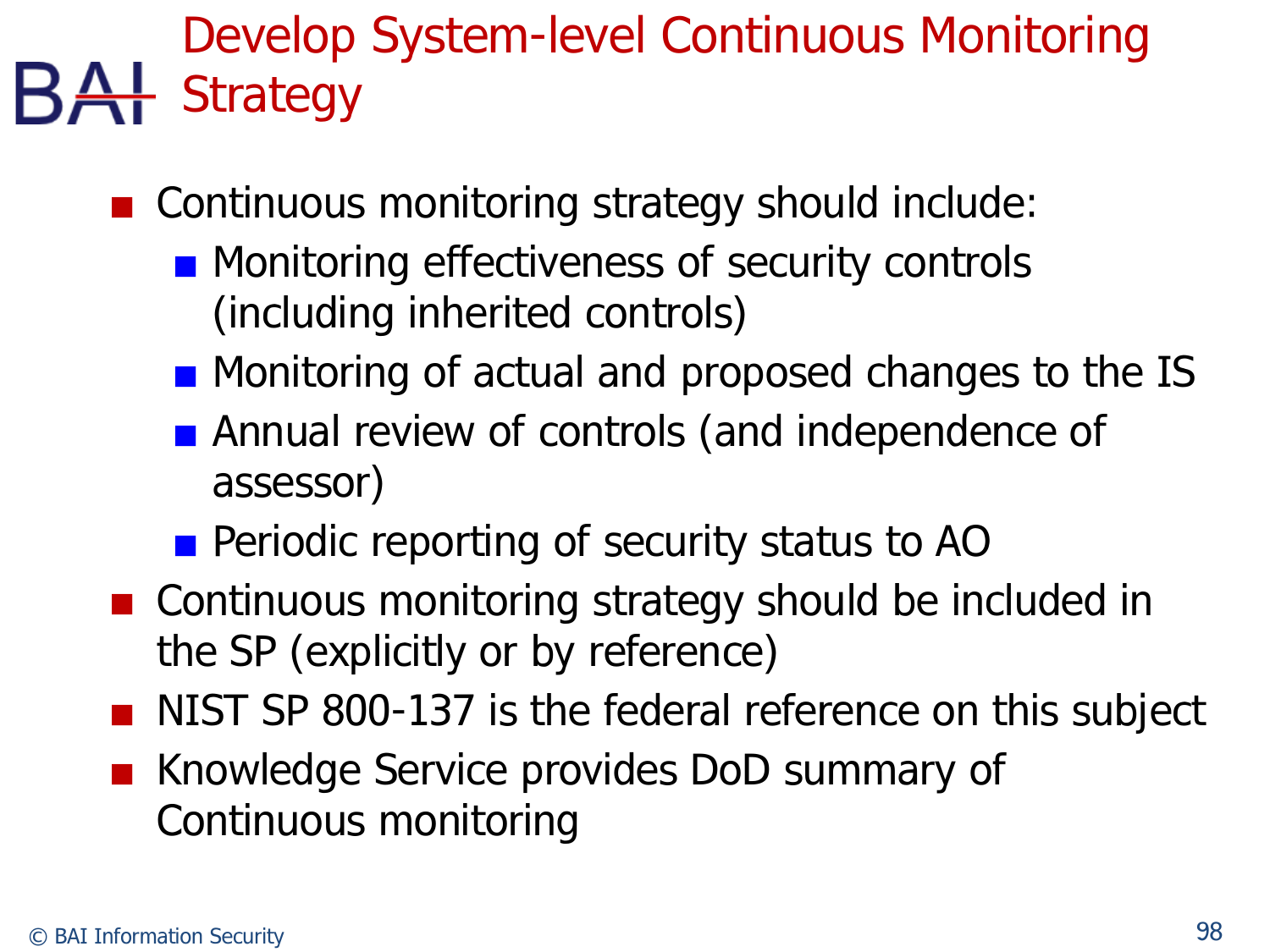

# Develop System-level Continuous Monitoring Strategy
Continuous monitoring strategy should include:
Monitoring effectiveness of security controls (including inherited controls)
Monitoring of actual and proposed changes to the IS
Annual review of controls (and independence of assessor)
Periodic reporting of security status to AO
Continuous monitoring strategy should be included in the SP (explicitly or by reference)
NIST SP 800-137 is the federal reference on this subject
Knowledge Service provides DoD summary of Continuous monitoring